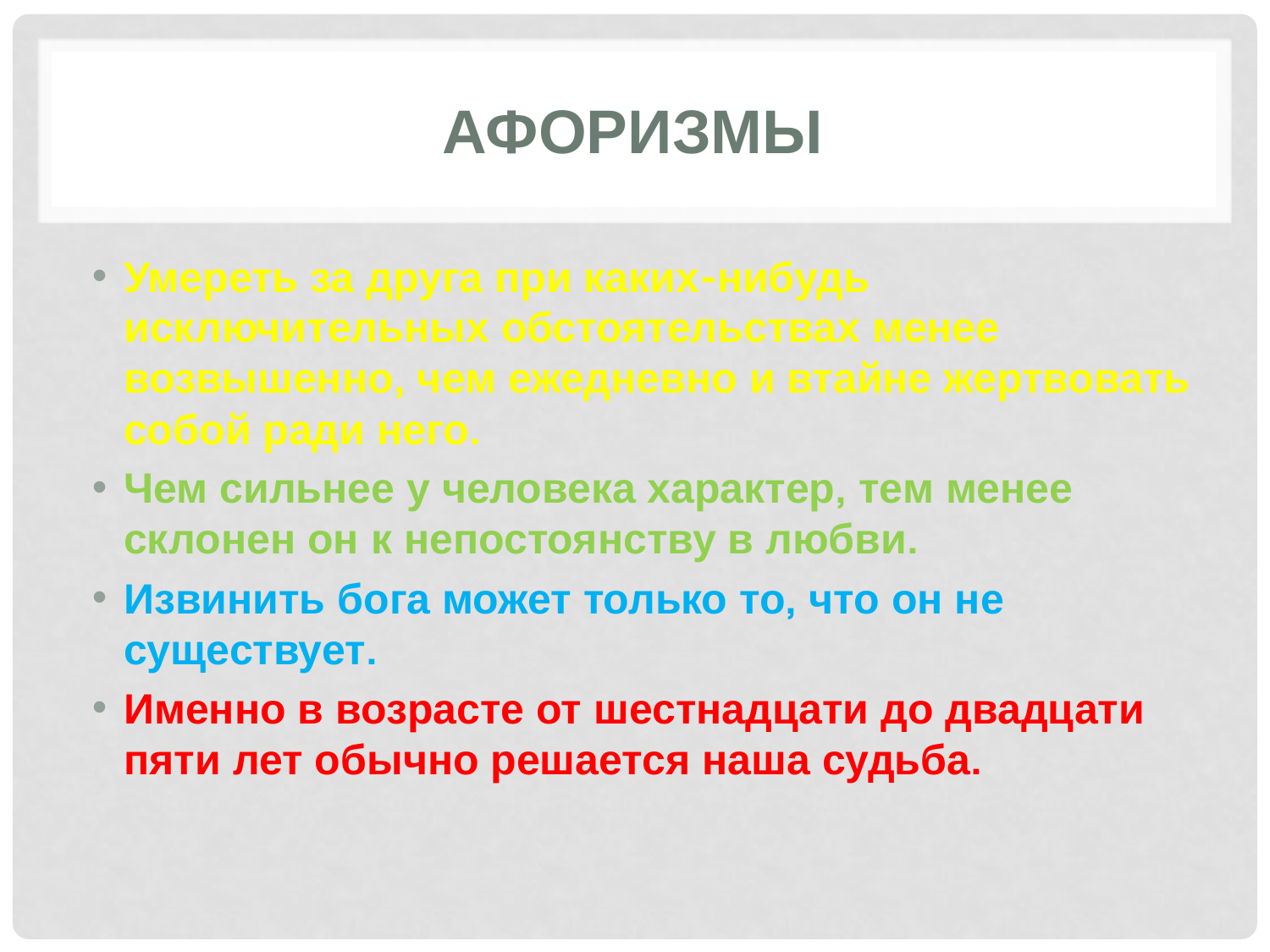

# Афоризмы
Умереть за друга при каких-нибудь исключительных обстоятельствах менее возвышенно, чем ежедневно и втайне жертвовать собой ради него.
Чем сильнее у человека характер, тем менее склонен он к непостоянству в любви.
Извинить бога может только то, что он не существует.
Именно в возрасте от шестнадцати до двадцати пяти лет обычно решается наша судьба.